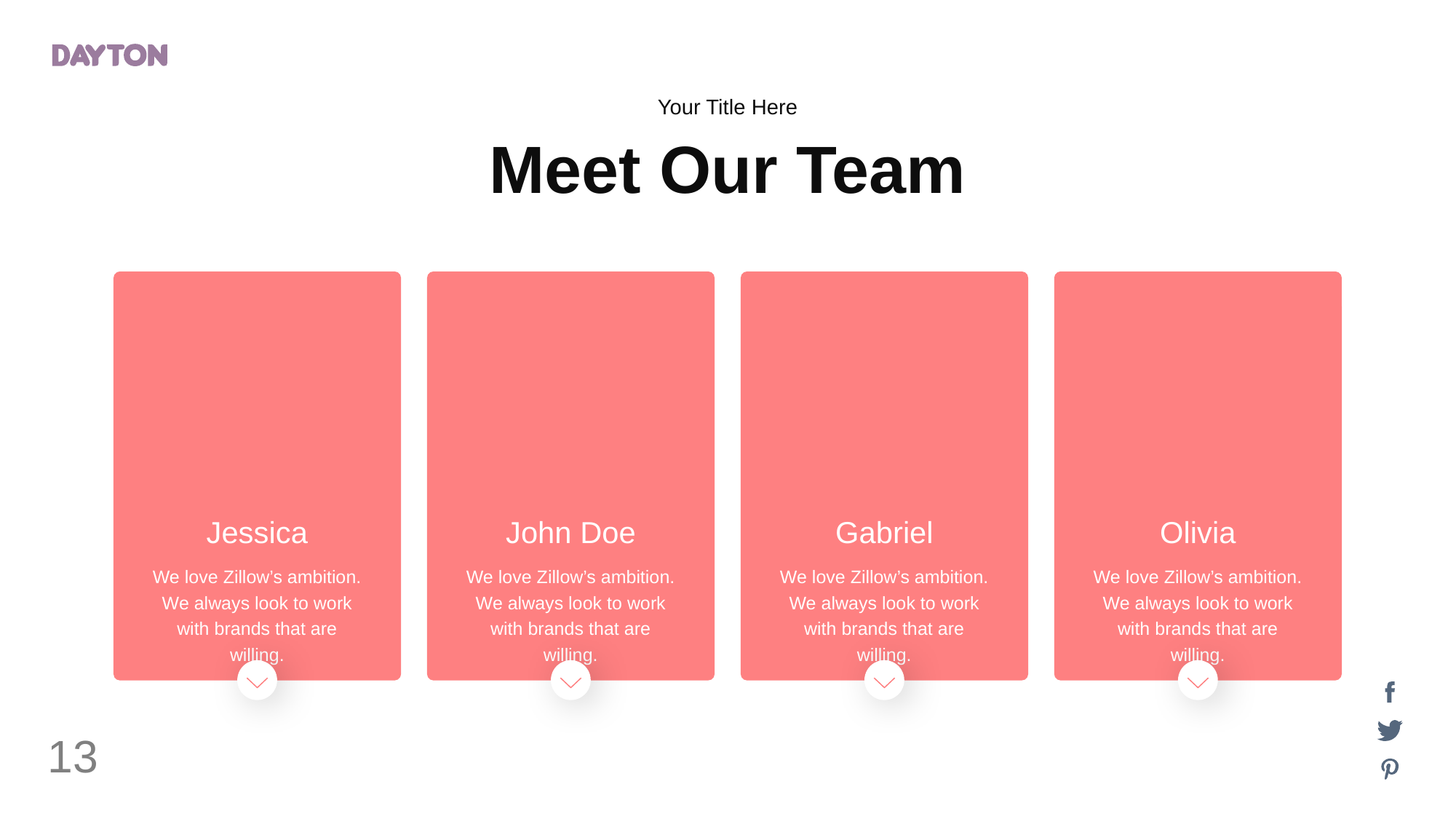

Your Title Here
Meet Our Team

Jessica
We love Zillow’s ambition. We always look to work with brands that are willing.
John Doe
We love Zillow’s ambition. We always look to work with brands that are willing.
Gabriel
We love Zillow’s ambition. We always look to work with brands that are willing.
Olivia
We love Zillow’s ambition. We always look to work with brands that are willing.